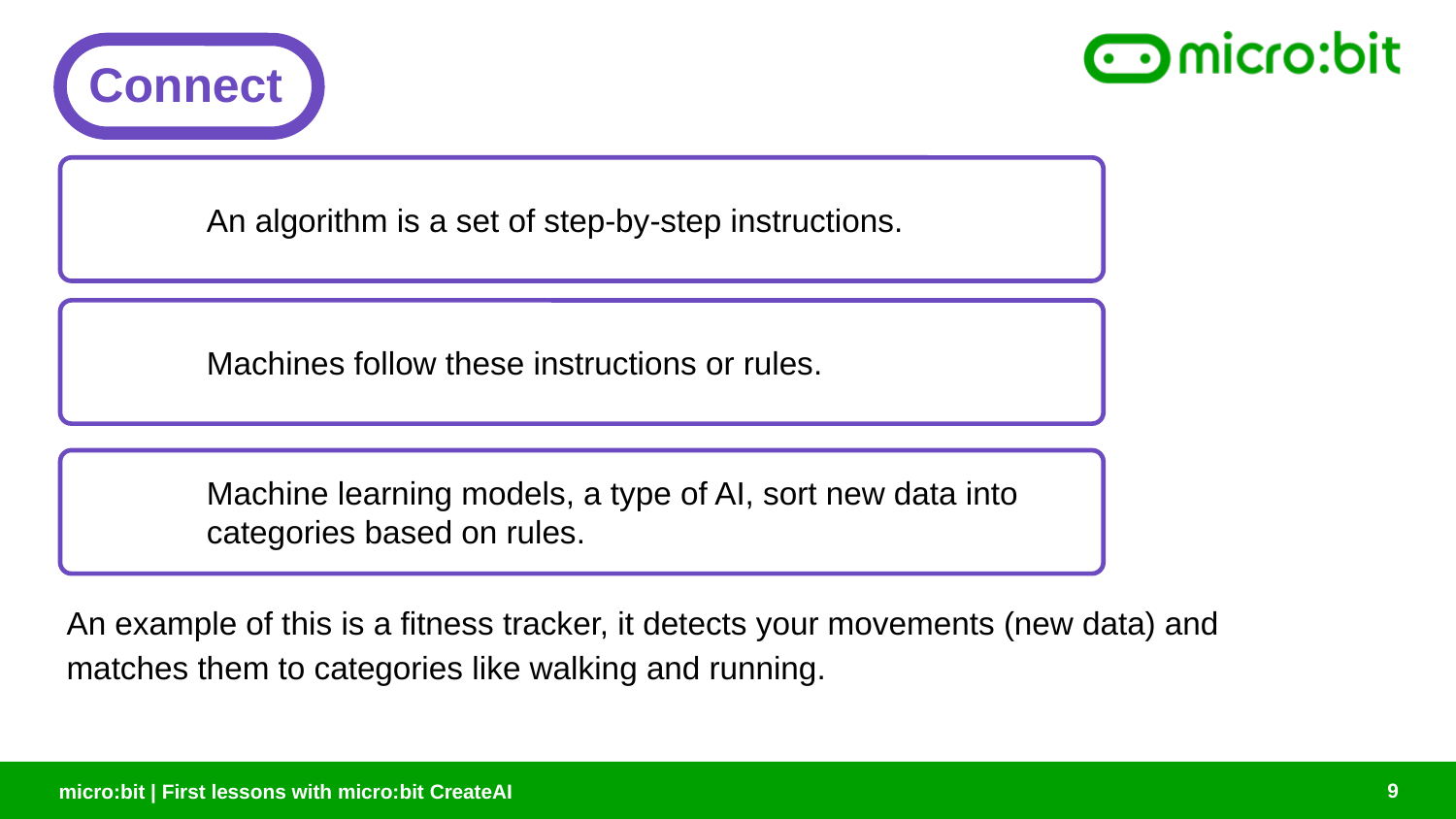

# Connect page 4
Connect

An algorithm is a set of step-by-step instructions.
Machines follow these instructions or rules.
Machine learning models, a type of AI, sort new data into categories based on rules.
An example of this is a fitness tracker, it detects your movements (new data) and matches them to categories like walking and running.